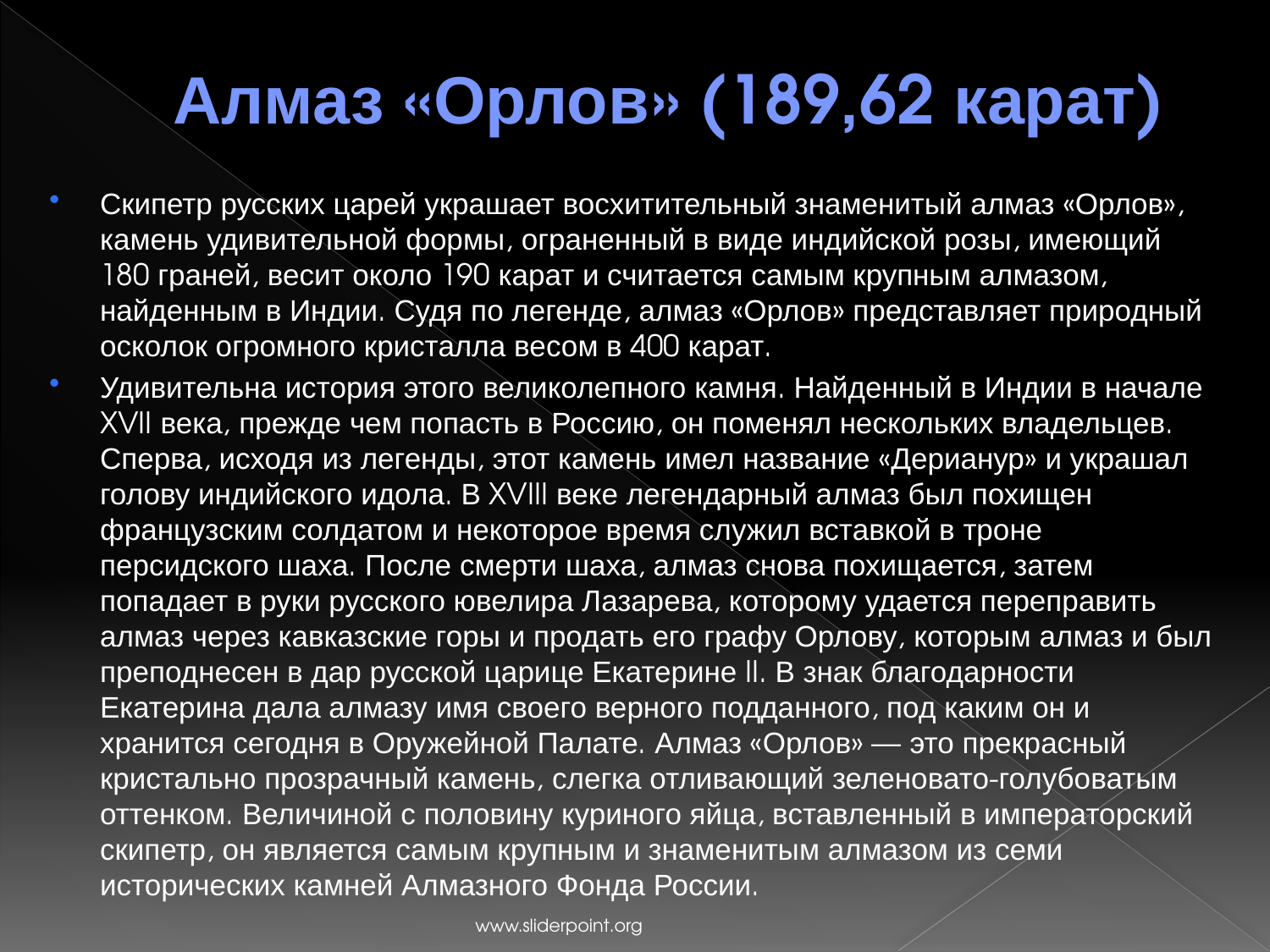

# Алмаз «Орлов» (189,62 карат)
Скипетр русских царей украшает восхитительный знаменитый алмаз «Орлов», камень удивительной формы, ограненный в виде индийской розы, имеющий 180 граней, весит около 190 карат и считается самым крупным алмазом, найденным в Индии. Судя по легенде, алмаз «Орлов» представляет природный осколок огромного кристалла весом в 400 карат.
Удивительна история этого великолепного камня. Найденный в Индии в начале XVII века, прежде чем попасть в Россию, он поменял нескольких владельцев. Сперва, исходя из легенды, этот камень имел название «Дерианур» и украшал голову индийского идола. В XVIII веке легендарный алмаз был похищен французским солдатом и некоторое время служил вставкой в троне персидского шаха. После смерти шаха, алмаз снова похищается, затем попадает в руки русского ювелира Лазарева, которому удается переправить алмаз через кавказские горы и продать его графу Орлову, которым алмаз и был преподнесен в дар русской царице Екатерине II. В знак благодарности Екатерина дала алмазу имя своего верного подданного, под каким он и хранится сегодня в Оружейной Палате. Алмаз «Орлов» — это прекрасный кристально прозрачный камень, слегка отливающий зеленовато-голубоватым оттенком. Величиной с половину куриного яйца, вставленный в императорский скипетр, он является самым крупным и знаменитым алмазом из семи исторических камней Алмазного Фонда России.

www.sliderpoint.org